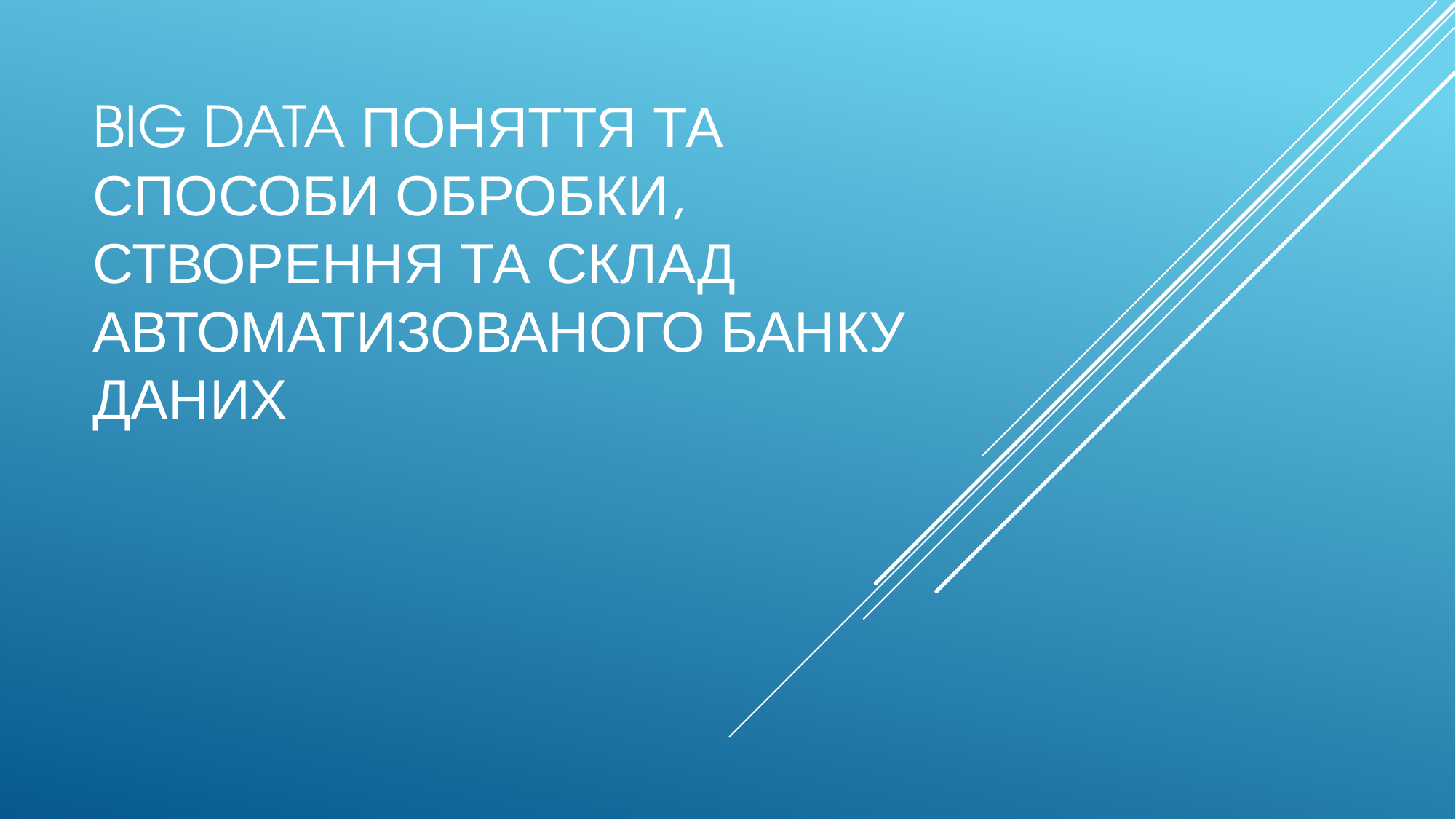

# Big data поняття та способи обробки, створення та склад автоматизованого банку даних